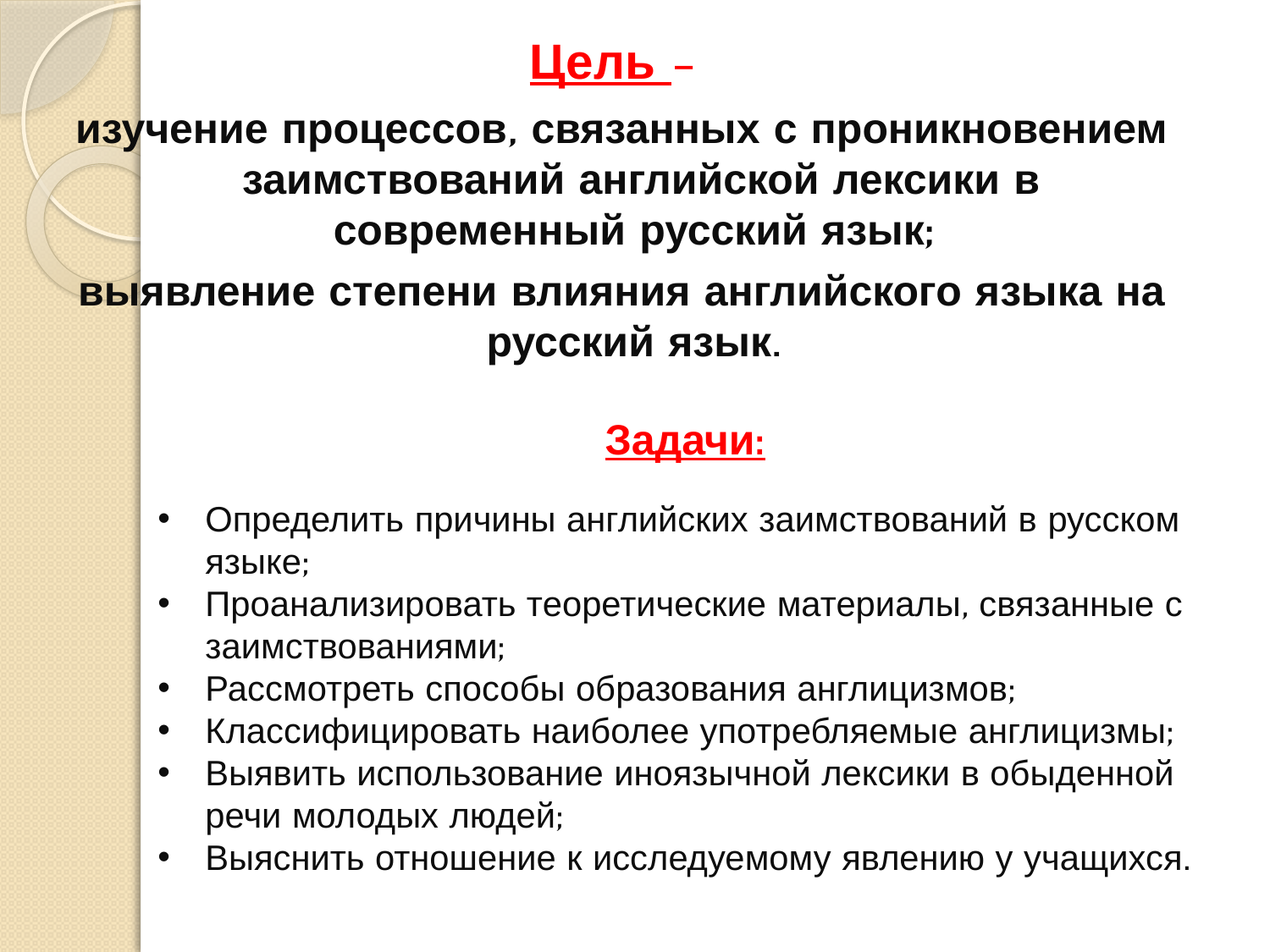

Цель –
изучение процессов, связанных с проникновением заимствований английской лексики в современный русский язык;
выявление степени влияния английского языка на русский язык.

Задачи:

Определить причины английских заимствований в русском языке;
Проанализировать теоретические материалы, связанные с заимствованиями;
Рассмотреть способы образования англицизмов;
Классифицировать наиболее употребляемые англицизмы;
Выявить использование иноязычной лексики в обыденной речи молодых людей;
Выяснить отношение к исследуемому явлению у учащихся.